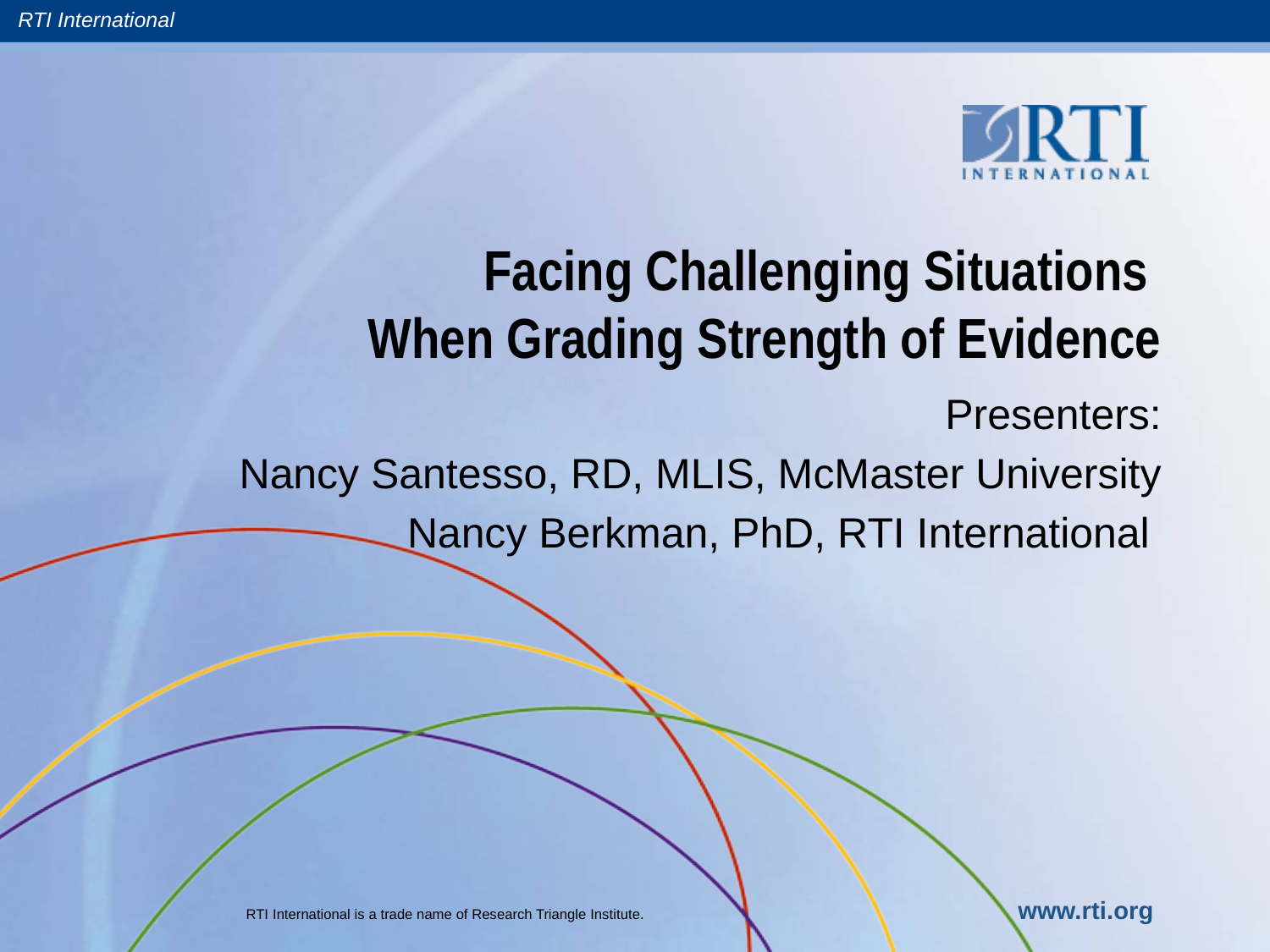

# Facing Challenging Situations When Grading Strength of Evidence
Presenters:
Nancy Santesso, RD, MLIS, McMaster University
Nancy Berkman, PhD, RTI International